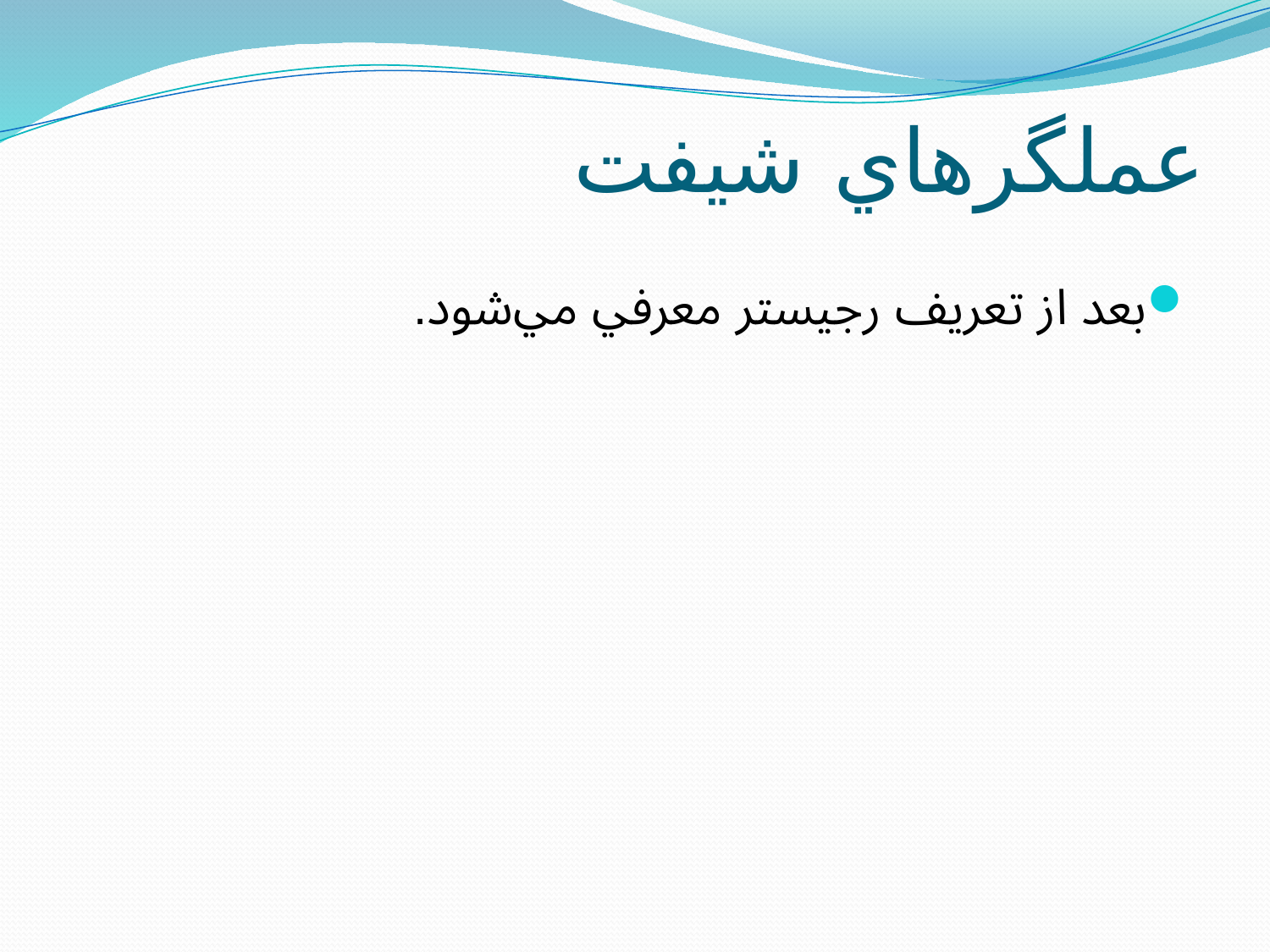

# عملگرهاي شيفت
بعد از تعريف رجيستر معرفي مي‌شود.